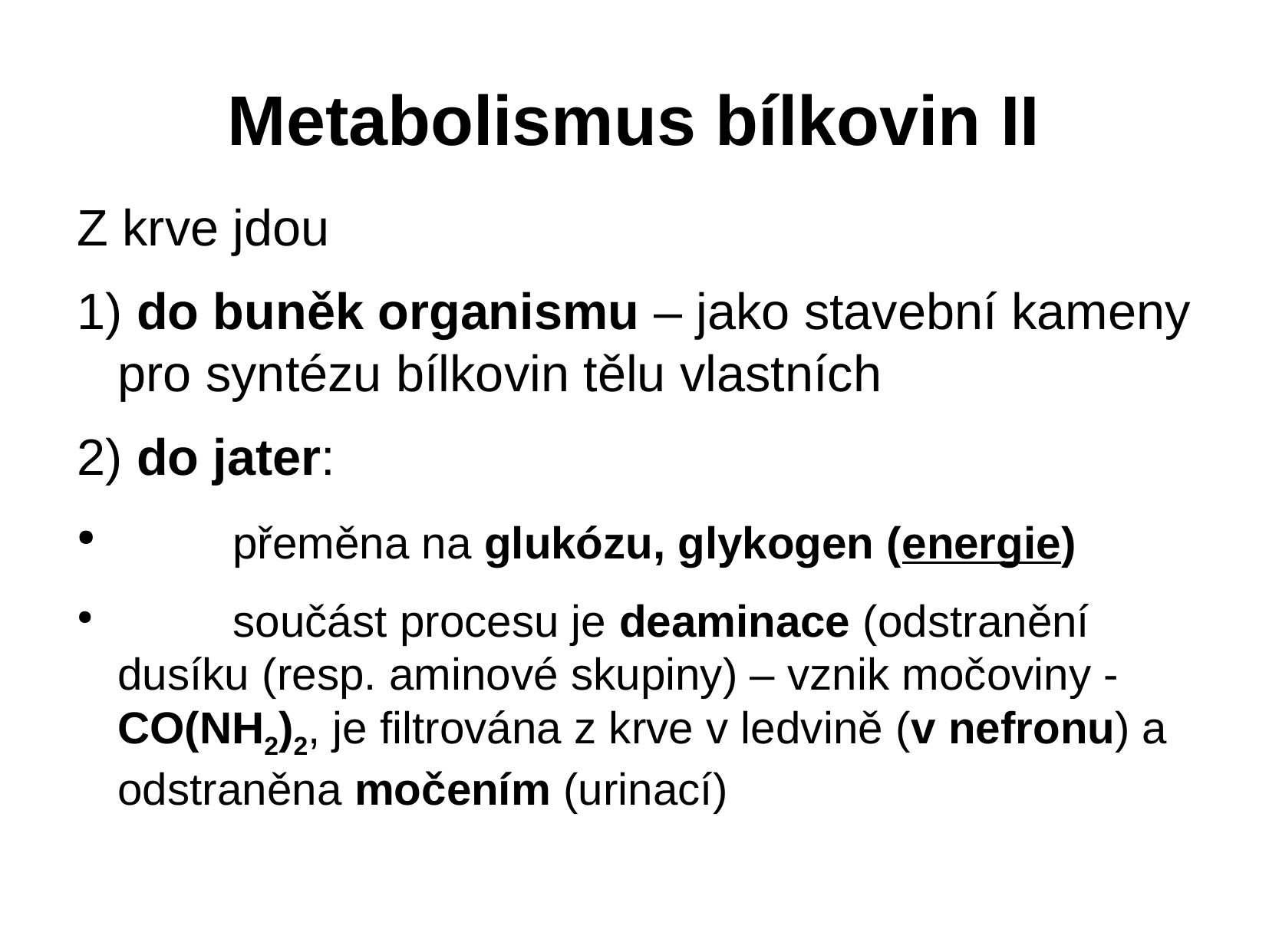

# Metabolismus bílkovin II
Z krve jdou
1) do buněk organismu – jako stavební kameny pro syntézu bílkovin tělu vlastních
2) do jater:
	přeměna na glukózu, glykogen (energie)
	součást procesu je deaminace (odstranění dusíku (resp. aminové skupiny) – vznik močoviny - CO(NH2)2, je filtrována z krve v ledvině (v nefronu) a odstraněna močením (urinací)